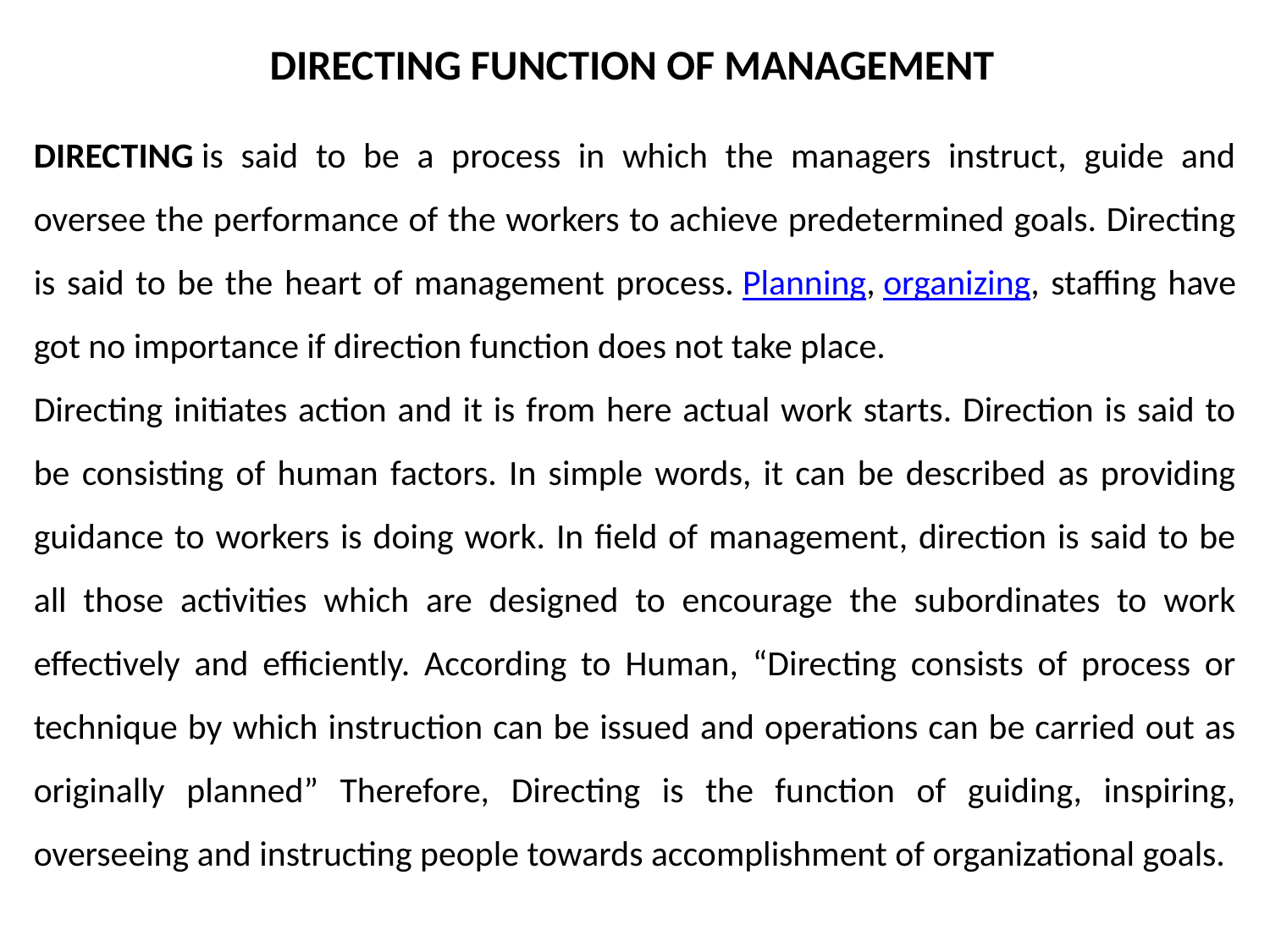

DIRECTING FUNCTION OF MANAGEMENT
DIRECTING is said to be a process in which the managers instruct, guide and oversee the performance of the workers to achieve predetermined goals. Directing is said to be the heart of management process. Planning, organizing, staffing have got no importance if direction function does not take place.
Directing initiates action and it is from here actual work starts. Direction is said to be consisting of human factors. In simple words, it can be described as providing guidance to workers is doing work. In field of management, direction is said to be all those activities which are designed to encourage the subordinates to work effectively and efficiently. According to Human, “Directing consists of process or technique by which instruction can be issued and operations can be carried out as originally planned” Therefore, Directing is the function of guiding, inspiring, overseeing and instructing people towards accomplishment of organizational goals.